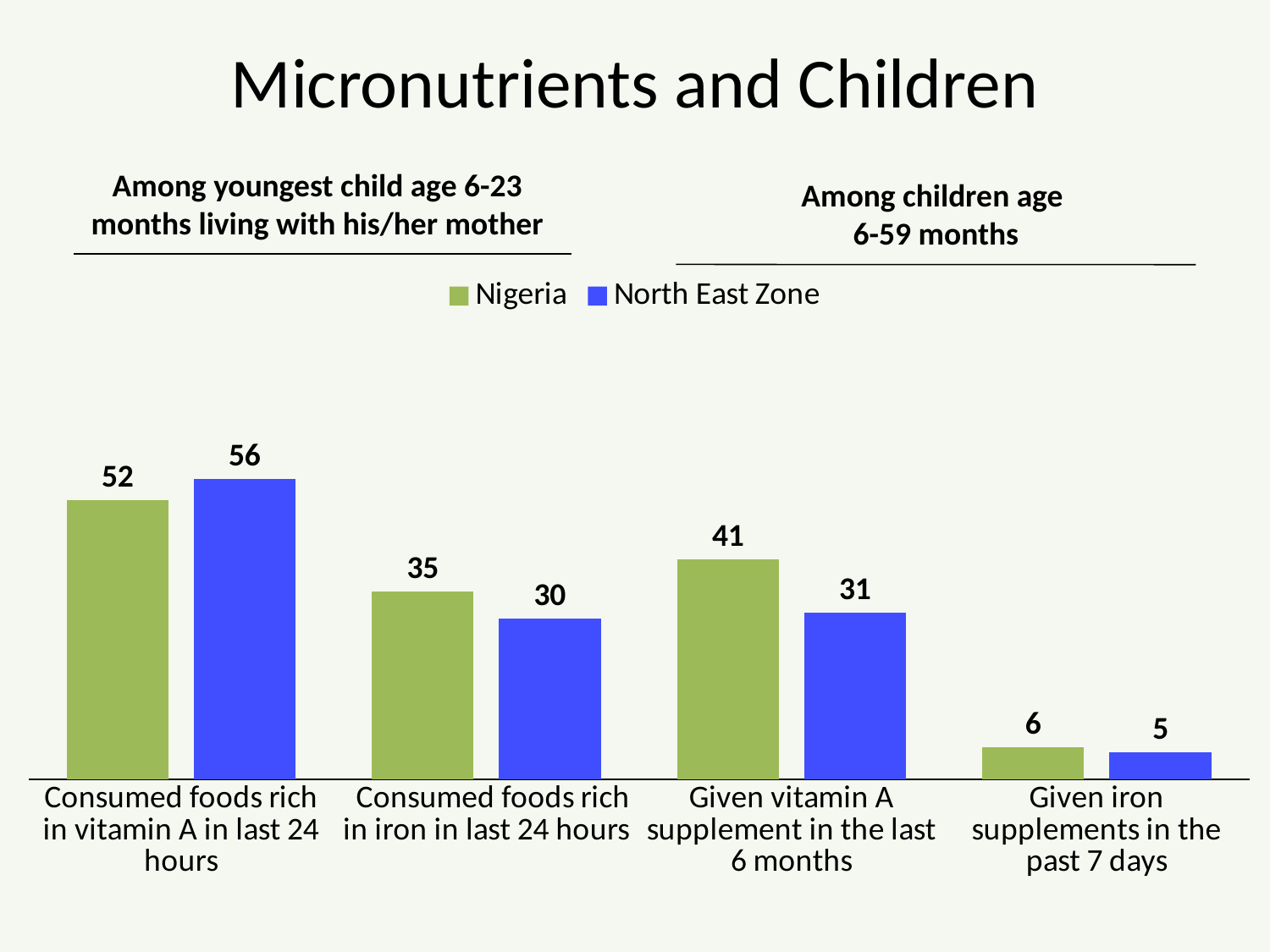

# Micronutrients and Children
Among youngest child age 6-23 months living with his/her mother
Among children age
6-59 months

### Chart

| Category | Nigeria | North East Zone |
|---|---|---|
| Consumed foods rich in vitamin A in last 24 hours | 52.0 | 56.0 |
|   Consumed foods rich in iron in last 24 hours | 35.0 | 30.0 |
| Given vitamin A supplement in the last 6 months | 41.0 | 31.0 |
| Given iron supplements in the past 7 days | 6.0 | 5.0 |